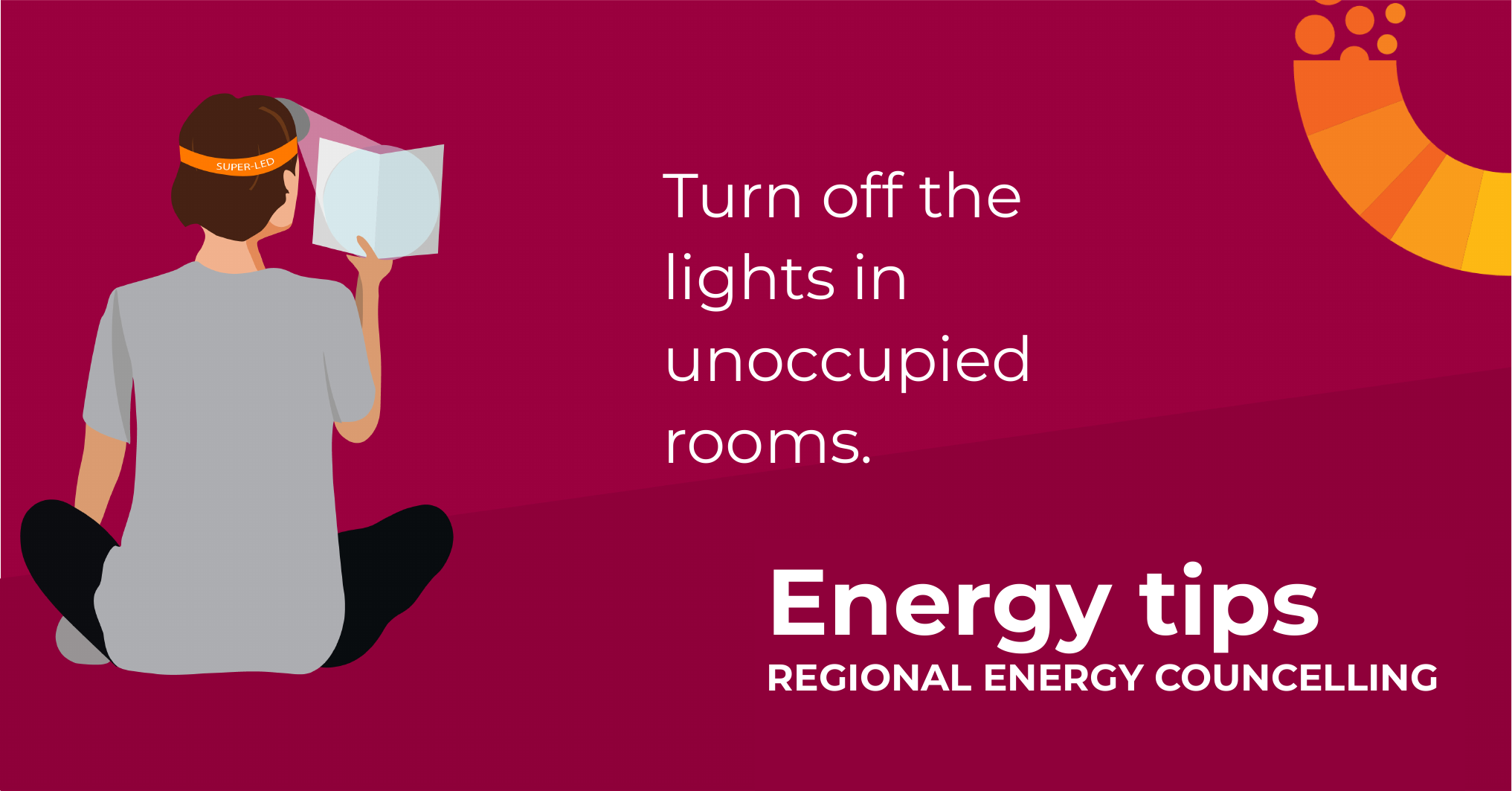

Turn off the lights in unoccupied rooms.
Energy tips
REGIONAL ENERGY COUNCELLING